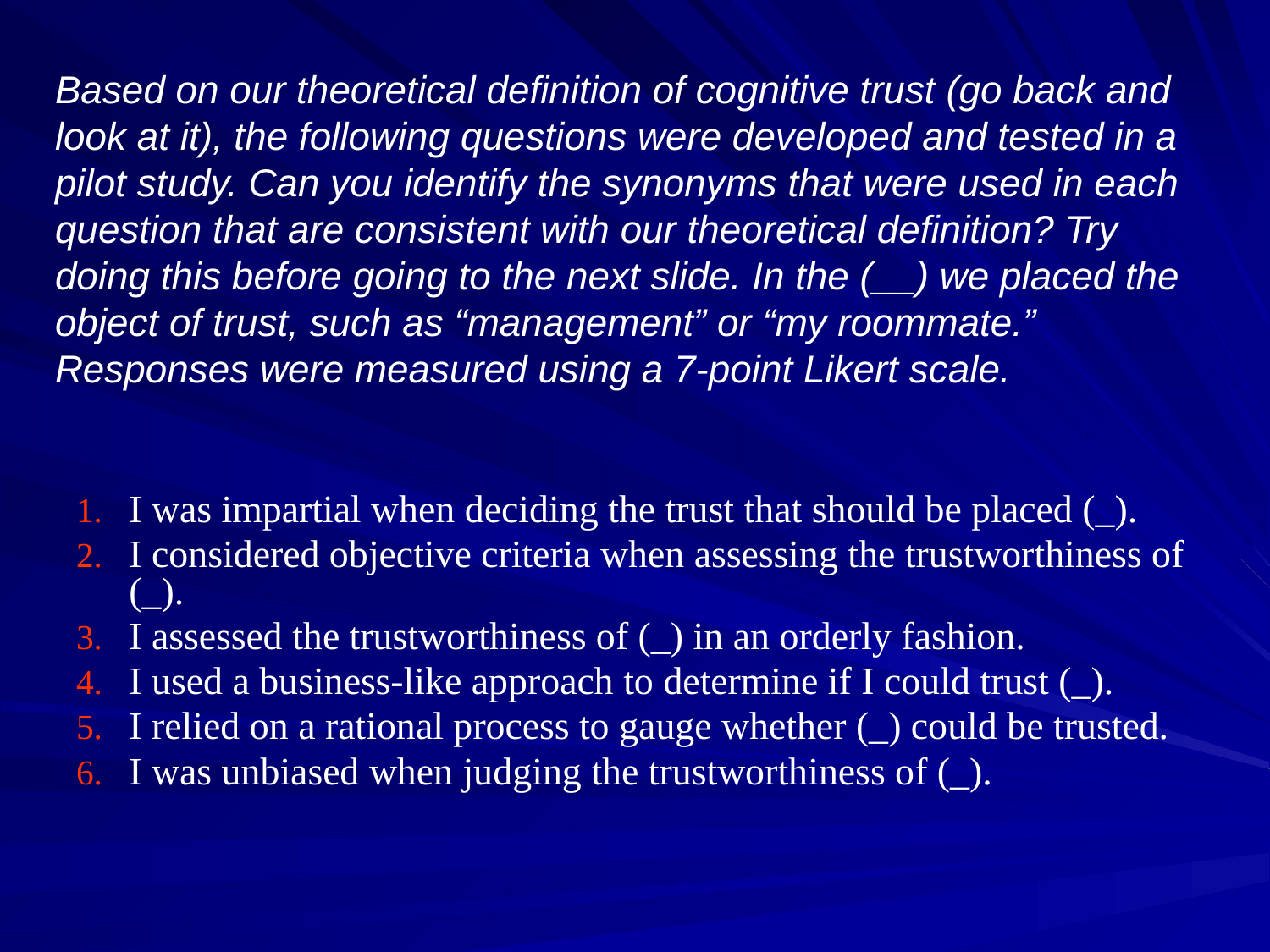

# Based on our theoretical definition of cognitive trust (go back and look at it), the following questions were developed and tested in a pilot study. Can you identify the synonyms that were used in each question that are consistent with our theoretical definition? Try doing this before going to the next slide. In the (__) we placed the object of trust, such as “management” or “my roommate.” Responses were measured using a 7-point Likert scale.
I was impartial when deciding the trust that should be placed (_).
I considered objective criteria when assessing the trustworthiness of (_).
I assessed the trustworthiness of (_) in an orderly fashion.
I used a business-like approach to determine if I could trust (_).
I relied on a rational process to gauge whether (_) could be trusted.
I was unbiased when judging the trustworthiness of (_).